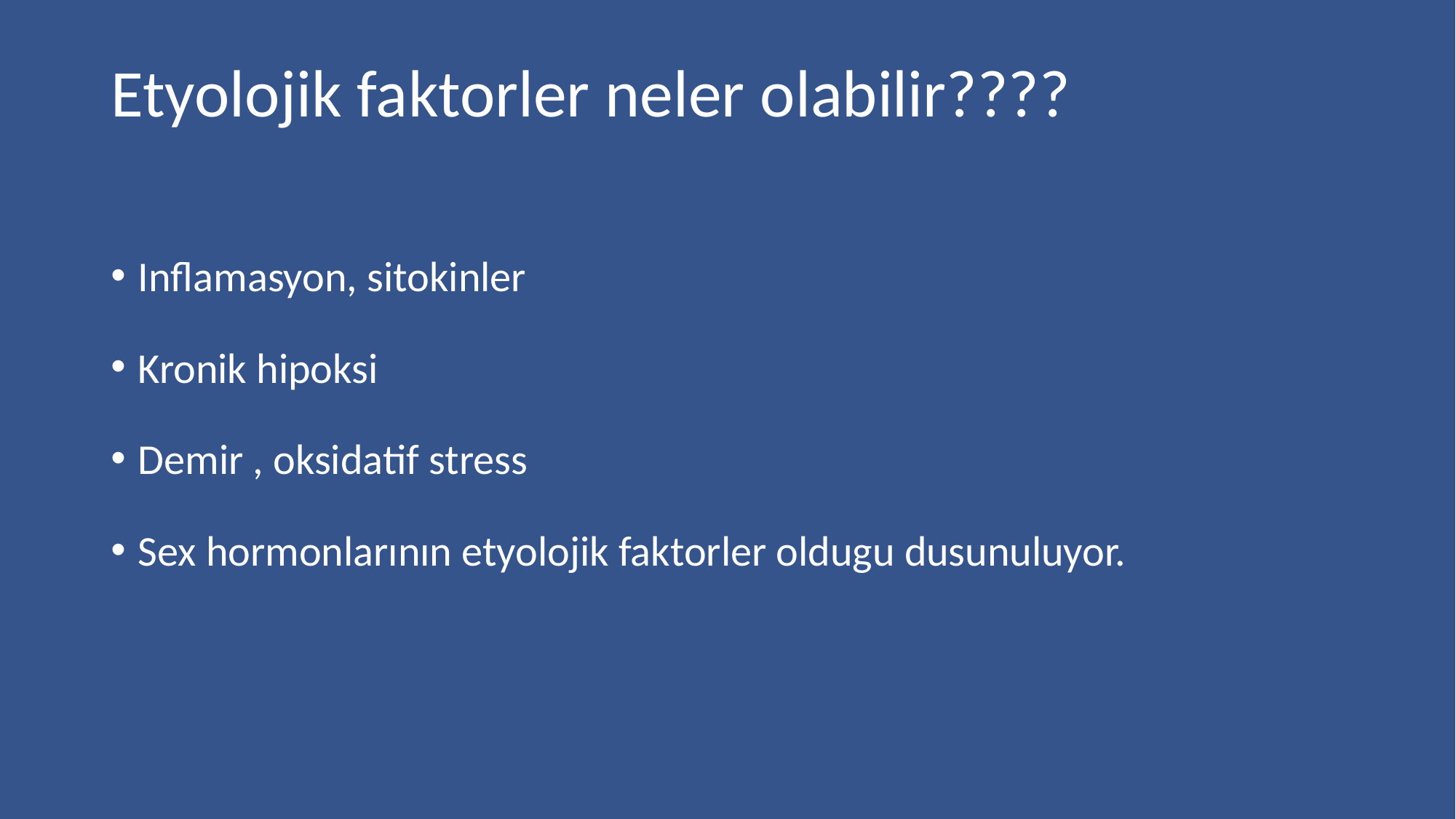

# Etyolojik faktorler neler olabilir????
Inflamasyon, sitokinler
Kronik hipoksi
Demir , oksidatif stress
Sex hormonlarının etyolojik faktorler oldugu dusunuluyor.